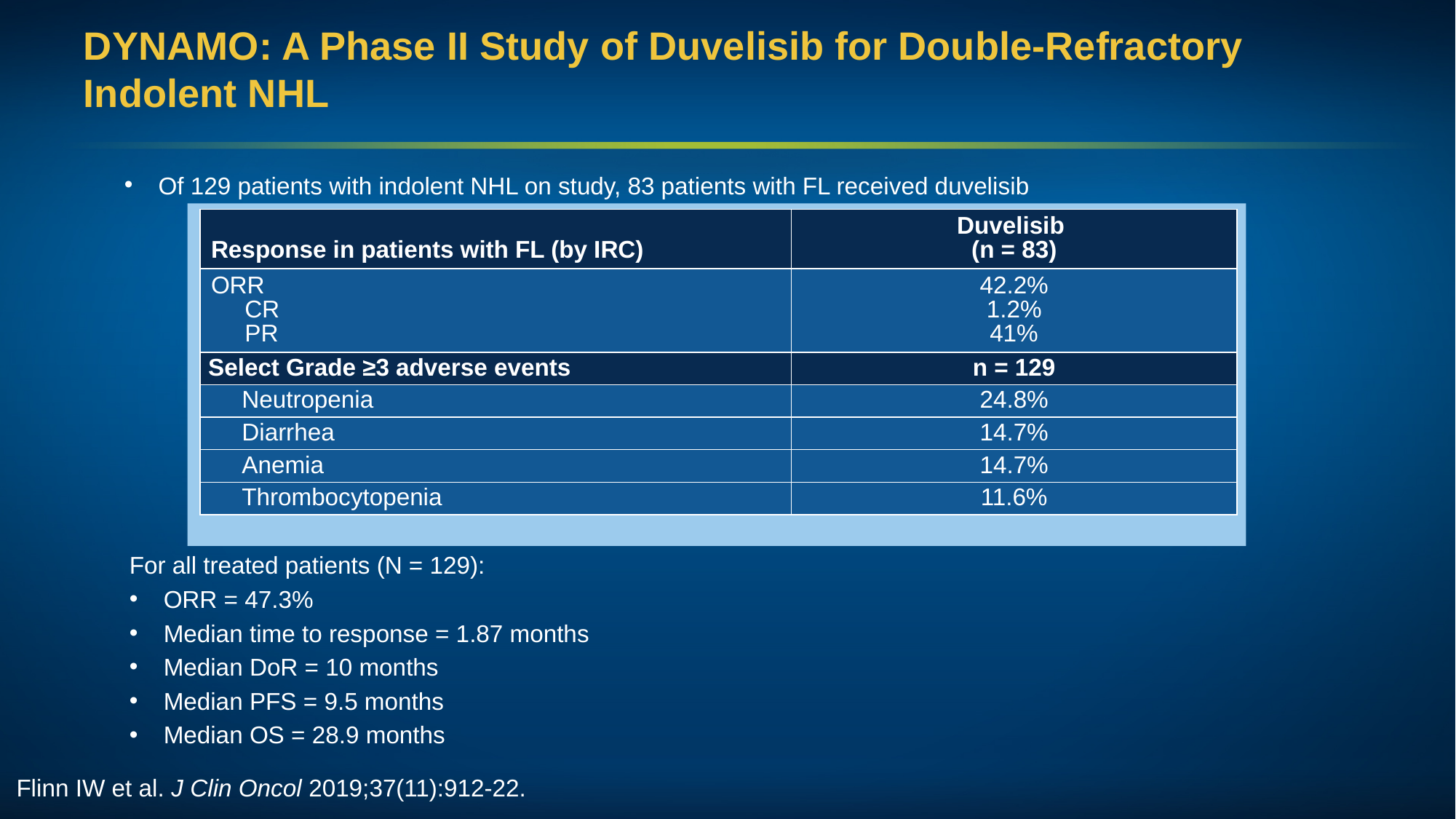

# DYNAMO: A Phase II Study of Duvelisib for Double-Refractory Indolent NHL
Of 129 patients with indolent NHL on study, 83 patients with FL received duvelisib

| Response in patients with FL (by IRC) | Duvelisib (n = 83) |
| --- | --- |
| ORR   CR PR | 42.2% 1.2% 41% |
| Select Grade ≥3 adverse events | n = 129 |
| Neutropenia | 24.8% |
| Diarrhea | 14.7% |
| Anemia | 14.7% |
| Thrombocytopenia | 11.6% |
For all treated patients (N = 129):
ORR = 47.3%
Median time to response = 1.87 months
Median DoR = 10 months
Median PFS = 9.5 months
Median OS = 28.9 months
Flinn IW et al. J Clin Oncol 2019;37(11):912-22.